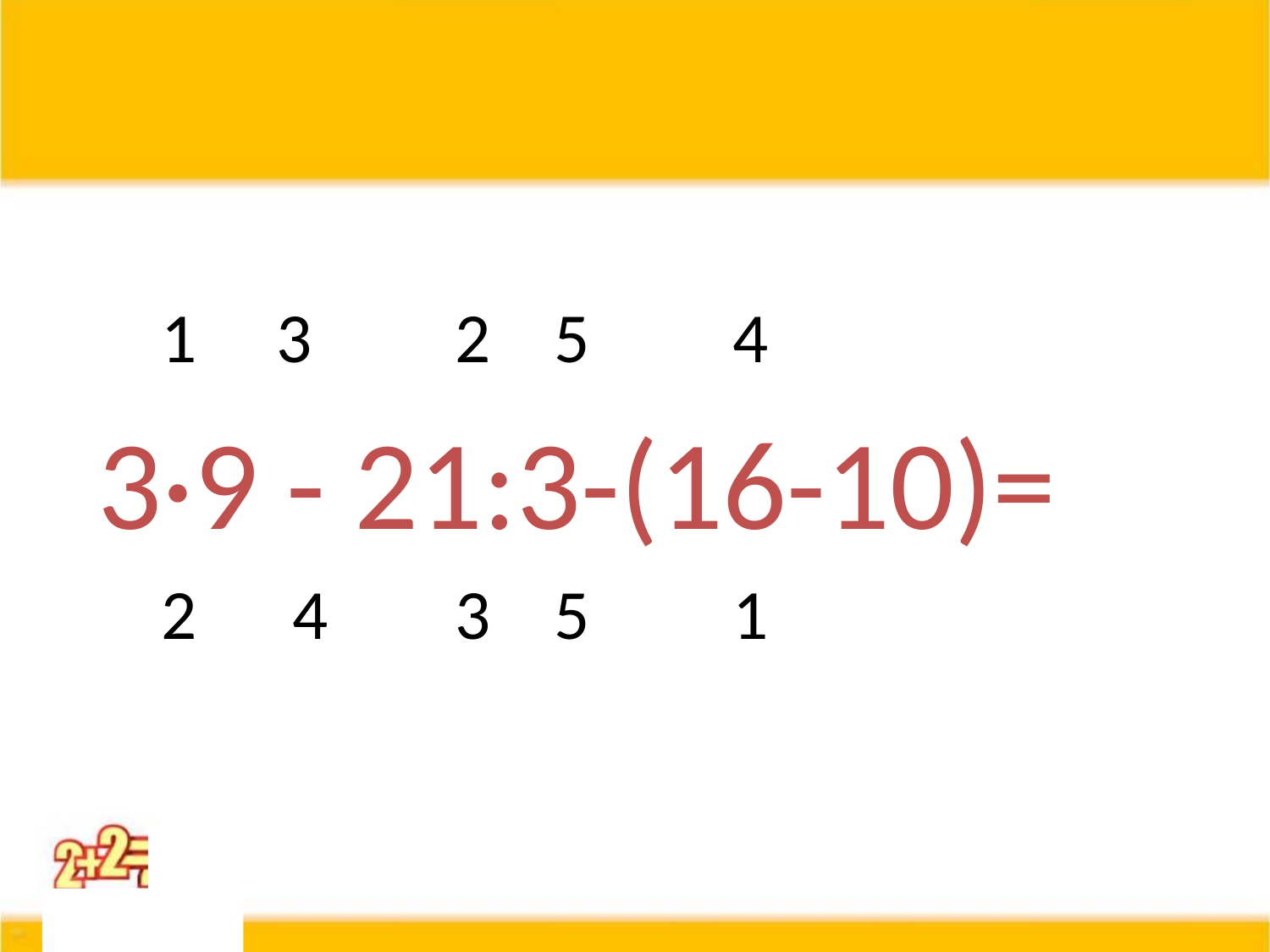

1     3         2    5         4
3·9 - 21:3-(16-10)=14
    2      4        3    5         1